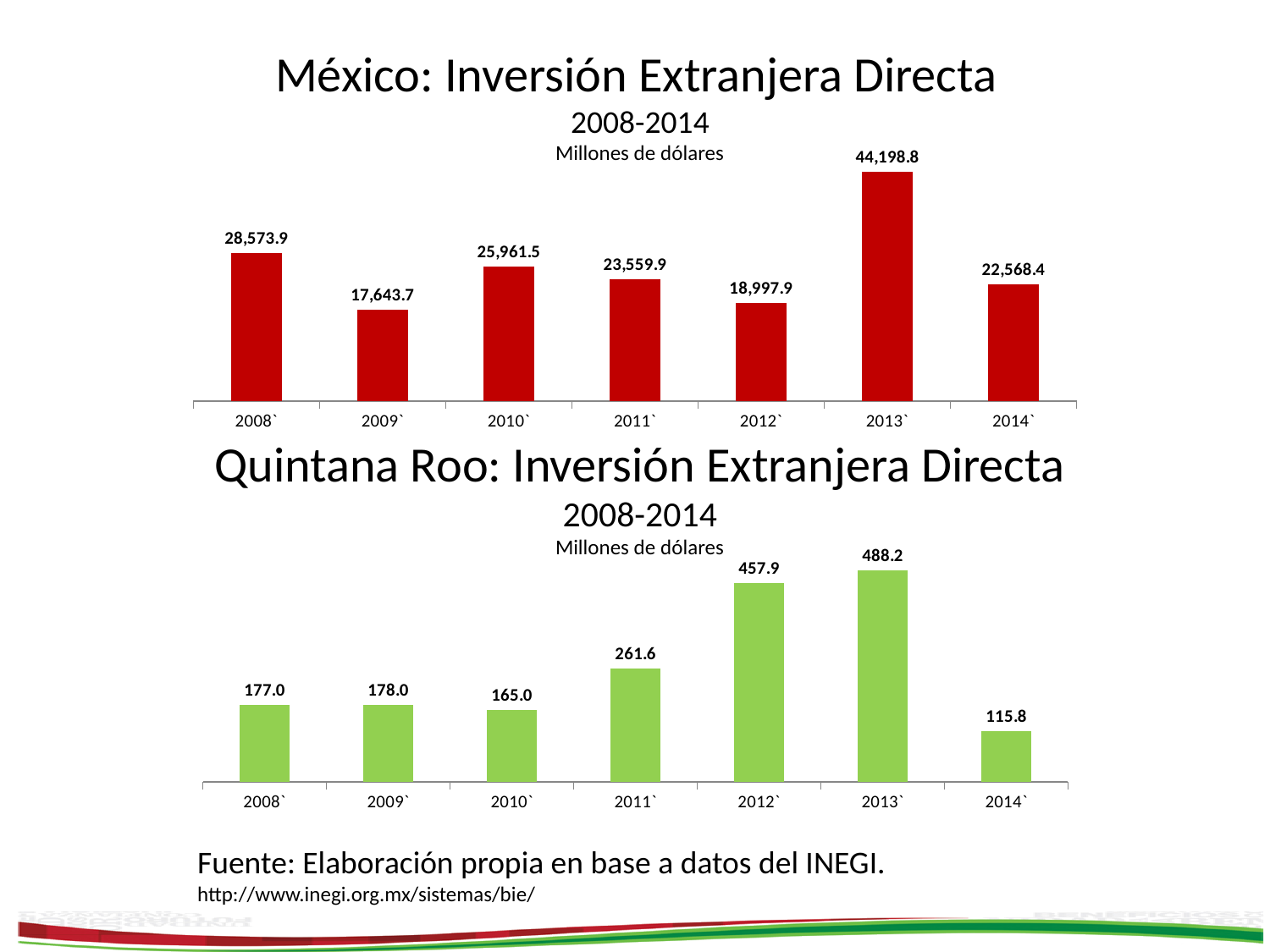

México: Inversión Extranjera Directa
2008-2014
Millones de dólares

### Chart

| Category |  |
|---|---|
| 2008` | 28573.9 |
| 2009` | 17643.7 |
| 2010` | 25961.5 |
| 2011` | 23559.9 |
| 2012` | 18997.9 |
| 2013` | 44198.8 |
| 2014` | 22568.4 |
Quintana Roo: Inversión Extranjera Directa 2008-2014
Millones de dólares

### Chart

| Category |  |
|---|---|
| 2008` | 177.0 |
| 2009` | 178.0 |
| 2010` | 165.0 |
| 2011` | 261.6 |
| 2012` | 457.9 |
| 2013` | 488.2 |
| 2014` | 115.8 |
Fuente: Elaboración propia en base a datos del INEGI.
http://www.inegi.org.mx/sistemas/bie/